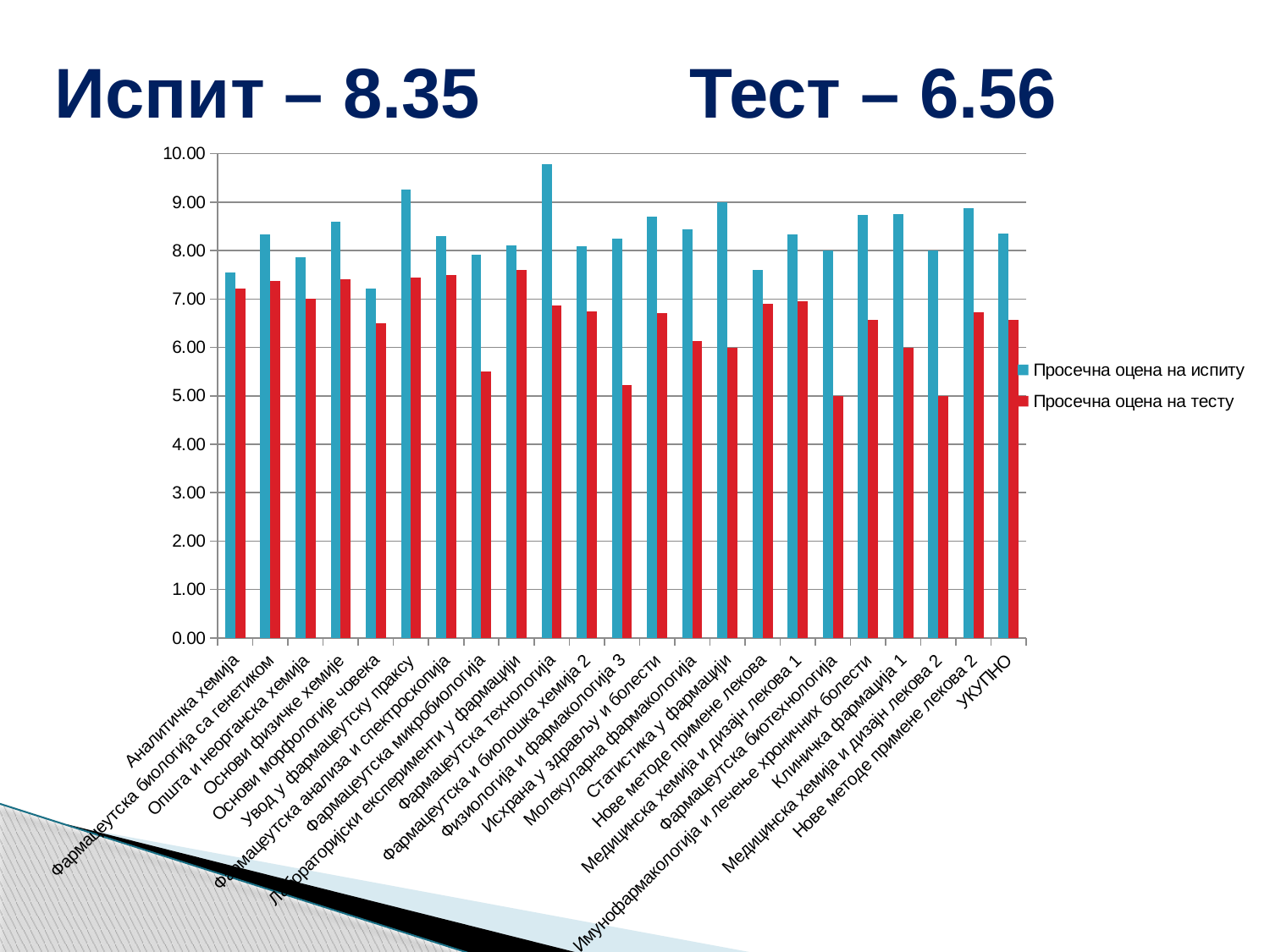

# Испит – 8.35		Тест – 6.56

### Chart

| Category | Просечна оцена на испиту | Просечна оцена на тесту |
|---|---|---|
| Аналитичка хемија | 7.55 | 7.21 |
| Фармацеутска биологија са генетиком | 8.33 | 7.38 |
| Општа и неорганска хемија | 7.8599999999999985 | 7.0 |
| Основи физичке хемије | 8.6 | 7.4 |
| Основи морфологије човека | 7.22 | 6.5 |
| Увод у фармацеутску праксу | 9.26 | 7.45 |
| Фармацеутска анализа и спектроскопија | 8.3 | 7.5 |
| Фармацеутска микробиологија | 7.92 | 5.5 |
| Лабораторијски експерименти у фармацији | 8.1 | 7.6 |
| Фармацеутска технологија | 9.790000000000001 | 6.8599999999999985 |
| Фармацеутска и биолошка хемија 2 | 8.09 | 6.75 |
| Физиологија и фармакологија 3 | 8.24 | 5.23 |
| Исхрана у здрављу и болести | 8.700000000000001 | 6.7 |
| Молекуларна фармакологија | 8.44 | 6.14 |
| Статистика у фармацији | 9.0 | 6.0 |
| Нове методе примене лекова | 7.6 | 6.9 |
| Медицинска хемија и дизајн лекова 1 | 8.34 | 6.95 |
| Фармацеутска биотехнологија | 8.0 | 5.0 |
| Имунофармакологија и лечење хроничних болести | 8.74 | 6.56 |
| Клиничка фармација 1 | 8.76 | 6.0 |
| Медицинска хемија и дизајн лекова 2 | 8.0 | 5.0 |
| Нове методе примене лекова 2 | 8.870000000000003 | 6.72 |
| УКУПНО | 8.350454545454548 | 6.561363636363639 |